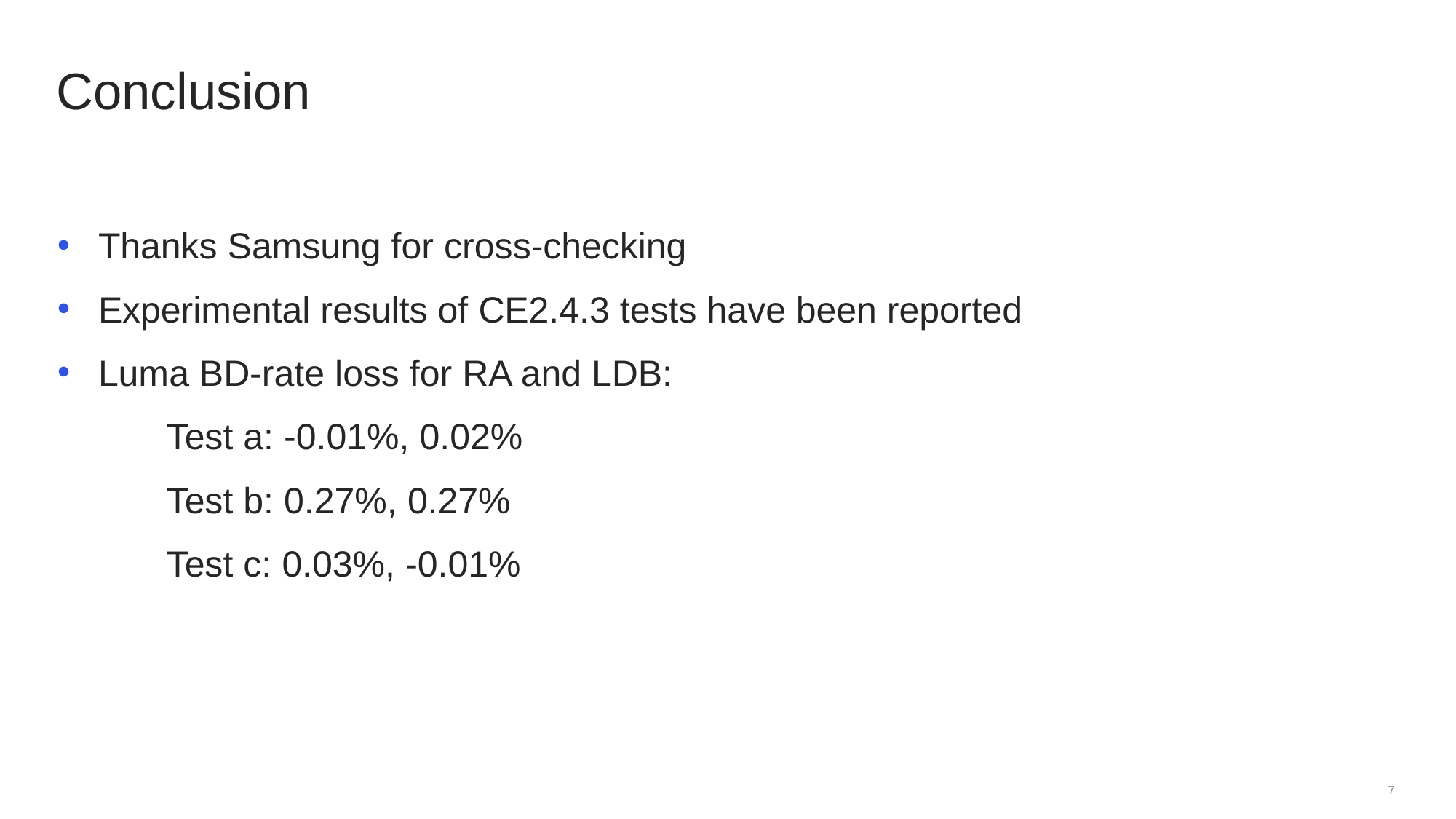

# Conclusion
Thanks Samsung for cross-checking
Experimental results of CE2.4.3 tests have been reported
Luma BD-rate loss for RA and LDB:
	Test a: -0.01%, 0.02%
	Test b: 0.27%, 0.27%
	Test c: 0.03%, -0.01%